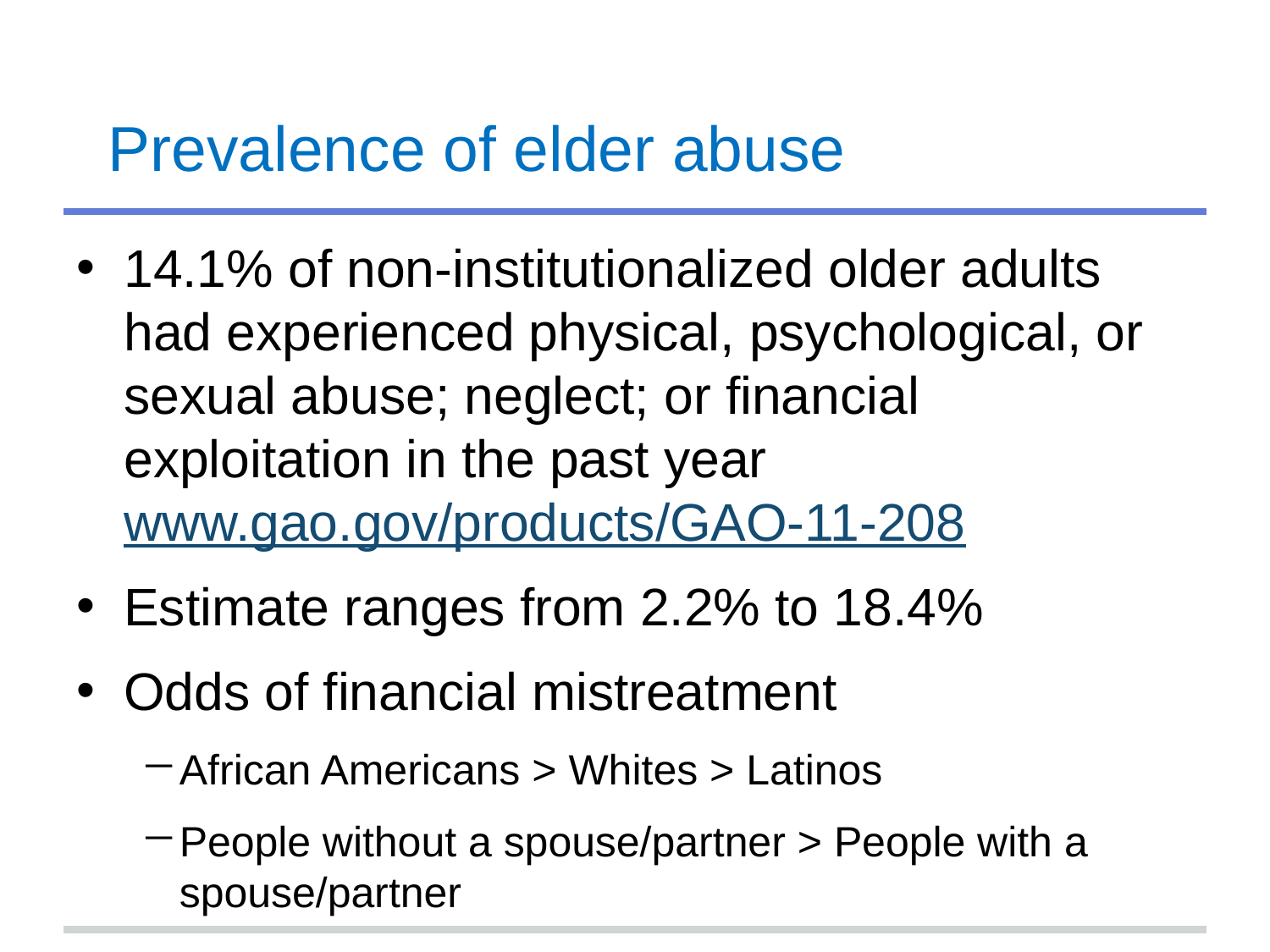

# Prevalence of elder abuse
14.1% of non-institutionalized older adults had experienced physical, psychological, or sexual abuse; neglect; or financial exploitation in the past year www.gao.gov/products/GAO-11-208
Estimate ranges from 2.2% to 18.4%
Odds of financial mistreatment
African Americans > Whites > Latinos
People without a spouse/partner > People with a spouse/partner